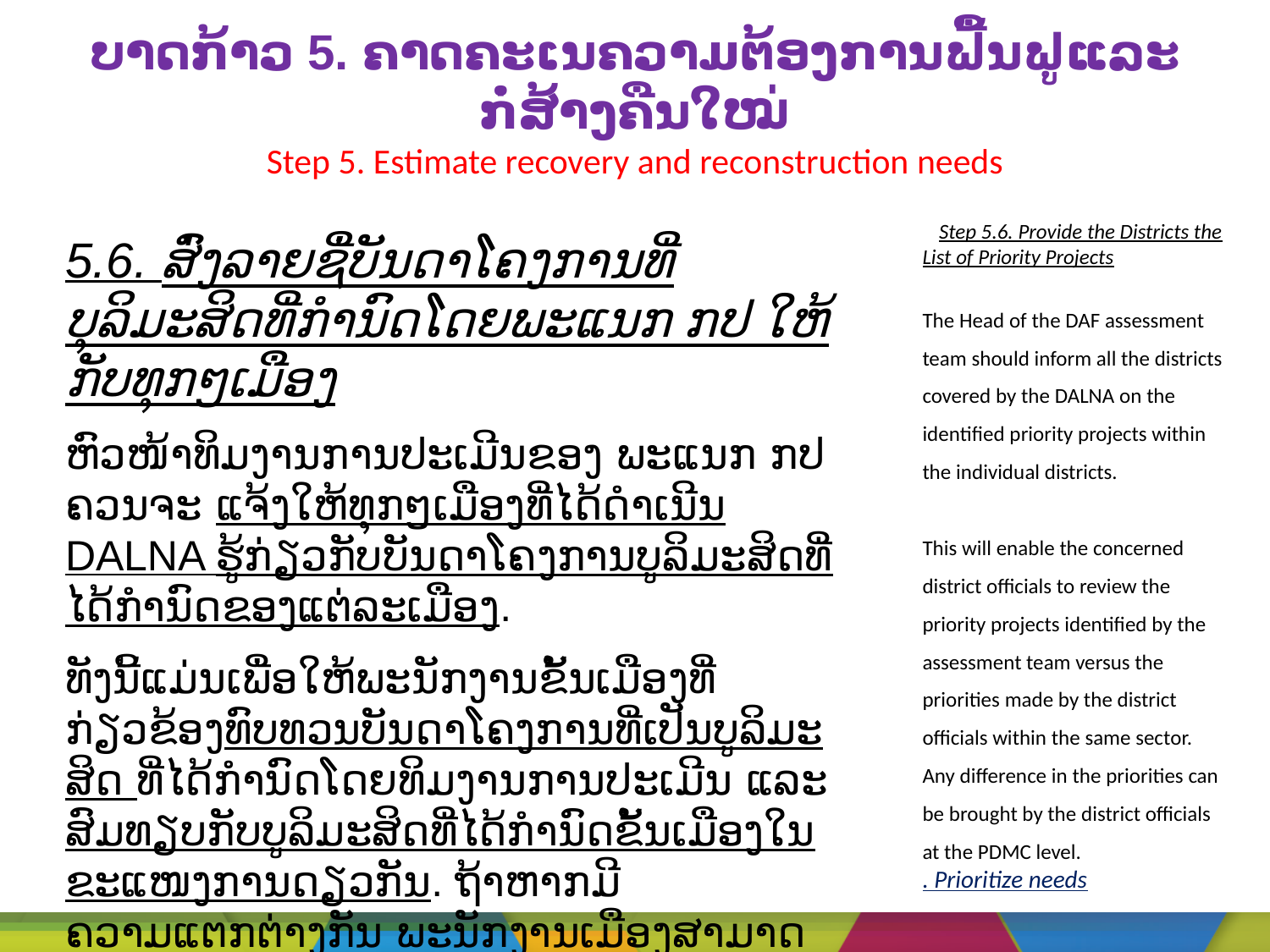

# ບາດກ້າວ 5. ຄາດຄະເນຄວາມຕ້ອງການຟື້ນຟູແລະກໍ່ສ້າງຄືນໃໝ່ Step 5. Estimate recovery and reconstruction needs

StStep 5.6. Provide the Districts the List of Priority Projects

The Head of the DAF assessment team should inform all the districts covered by the DALNA on the identified priority projects within the individual districts.

This will enable the concerned district officials to review the priority projects identified by the assessment team versus the priorities made by the district officials within the same sector. Any difference in the priorities can be brought by the district officials at the PDMC level.
. Prioritize needs
5.6. ສົ່ງລາຍຊື່ບັນດາໂຄງການທີ່ບຸລິມະສິດທີ່ກຳນົດໂດຍພະແນກ ກປ ໃຫ້ກັບທຸກໆເມືອງ

ຫົວໜ້າທິມງານການປະເມີນຂອງ ພະແນກ ກປ ຄວນຈະ ແຈ້ງໃຫ້ທຸກໆເມືອງທີ່ໄດ້ດໍາເນີນ DALNA ຮູ້ກ່ຽວກັບບັນດາໂຄງການບູລິມະສິດທີ່ໄດ້ກໍານົດຂອງແຕ່ລະເມືອງ.

ທັງນີ້ແມ່ນເພື່ອໃຫ້ພະນັກງານຂັ້ນເມືອງທີ່ກ່ຽວຂ້ອງທົບທວນບັນດາໂຄງການທີ່ເປັນບູລິມະສິດ ທີ່ໄດ້ກໍານົດໂດຍທິມງານການປະເມີນ ແລະ ສົມທຽບກັບບູລິມະສິດທີ່ໄດ້ກໍານົດຂັ້ນເມືອງໃນຂະແໜງການດຽວກັນ. ຖ້າຫາກມີຄວາມແຕກຕ່າງກັນ ພະນັກງານເມືອງສາມາດນໍາມາປຶກສາ ກັບ ຄປຄພບຂ.